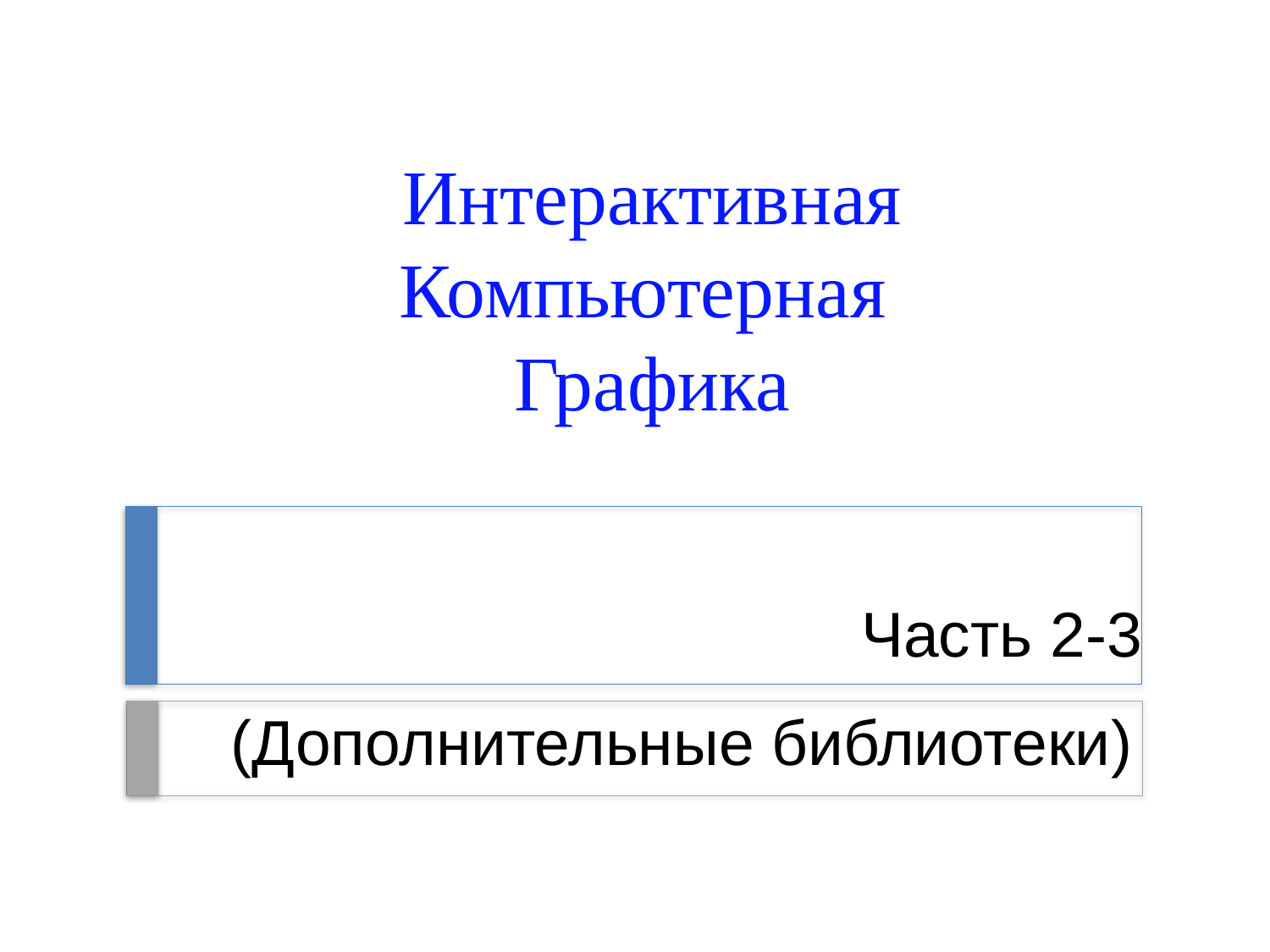

Интерактивная
Компьютерная
Графика
Часть 2-3
# (Дополнительные библиотеки)